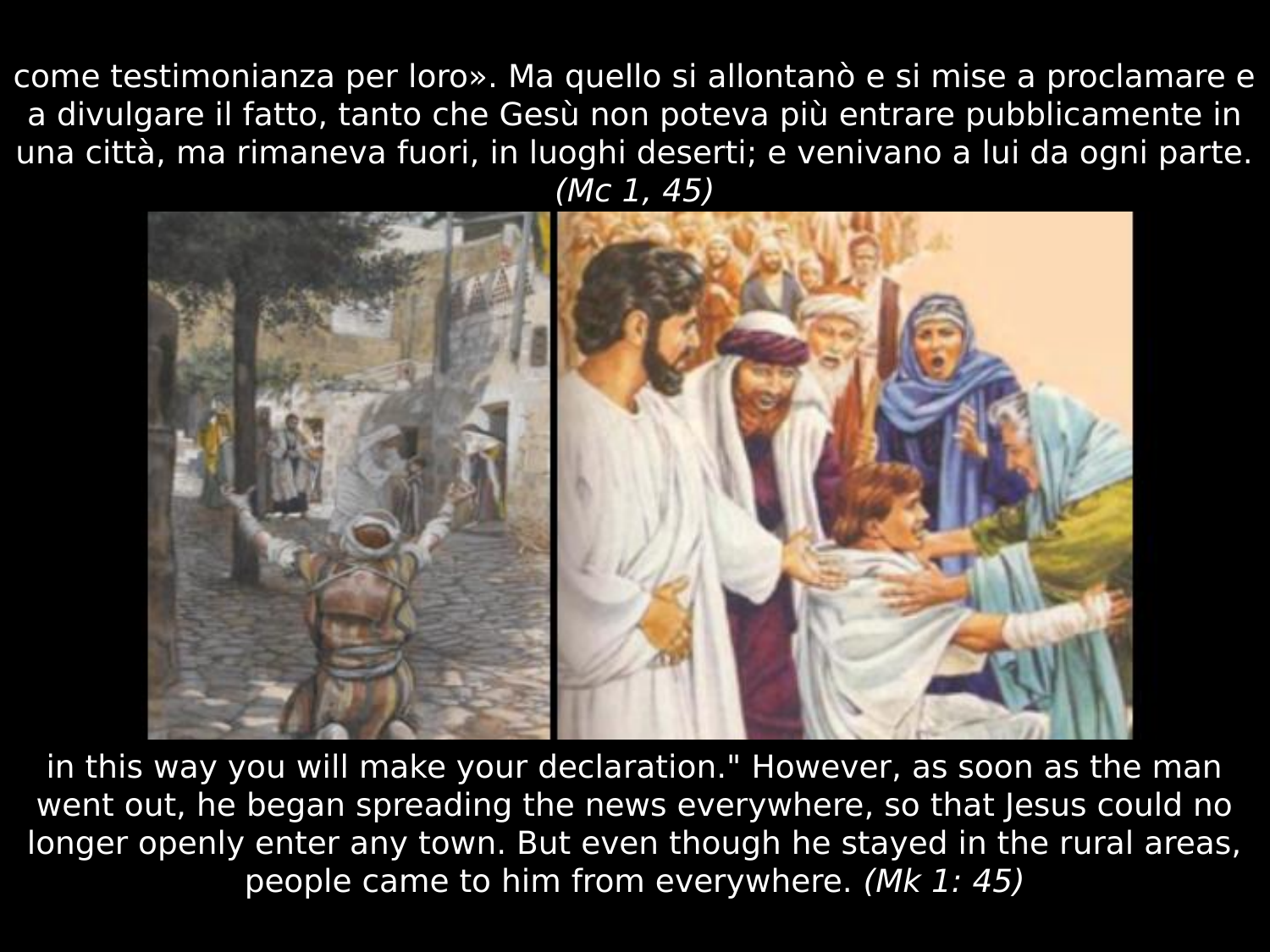

# come testimonianza per loro». Ma quello si allontanò e si mise a proclamare e a divulgare il fatto, tanto che Gesù non poteva più entrare pubblicamente in una città, ma rimaneva fuori, in luoghi deserti; e venivano a lui da ogni parte. (Mc 1, 45)
in this way you will make your declaration." However, as soon as the man went out, he began spreading the news everywhere, so that Jesus could no longer openly enter any town. But even though he stayed in the rural areas, people came to him from everywhere. (Mk 1: 45)